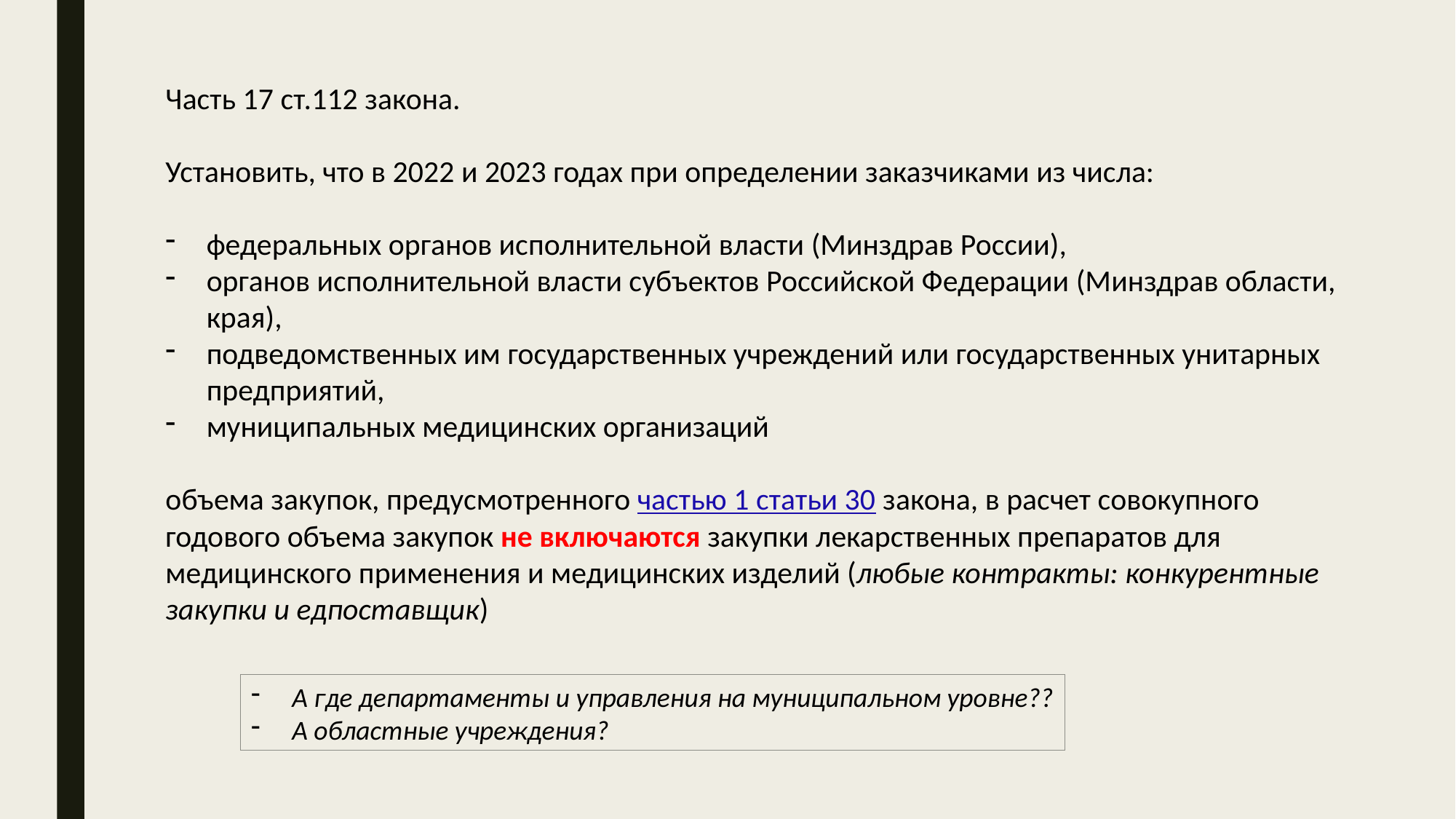

Часть 17 ст.112 закона.

Установить, что в 2022 и 2023 годах при определении заказчиками из числа:

федеральных органов исполнительной власти (Минздрав России),
органов исполнительной власти субъектов Российской Федерации (Минздрав области, края),
подведомственных им государственных учреждений или государственных унитарных предприятий,
муниципальных медицинских организаций

объема закупок, предусмотренного частью 1 статьи 30 закона, в расчет совокупного годового объема закупок не включаются закупки лекарственных препаратов для медицинского применения и медицинских изделий (любые контракты: конкурентные закупки и едпоставщик)
А где департаменты и управления на муниципальном уровне??
А областные учреждения?